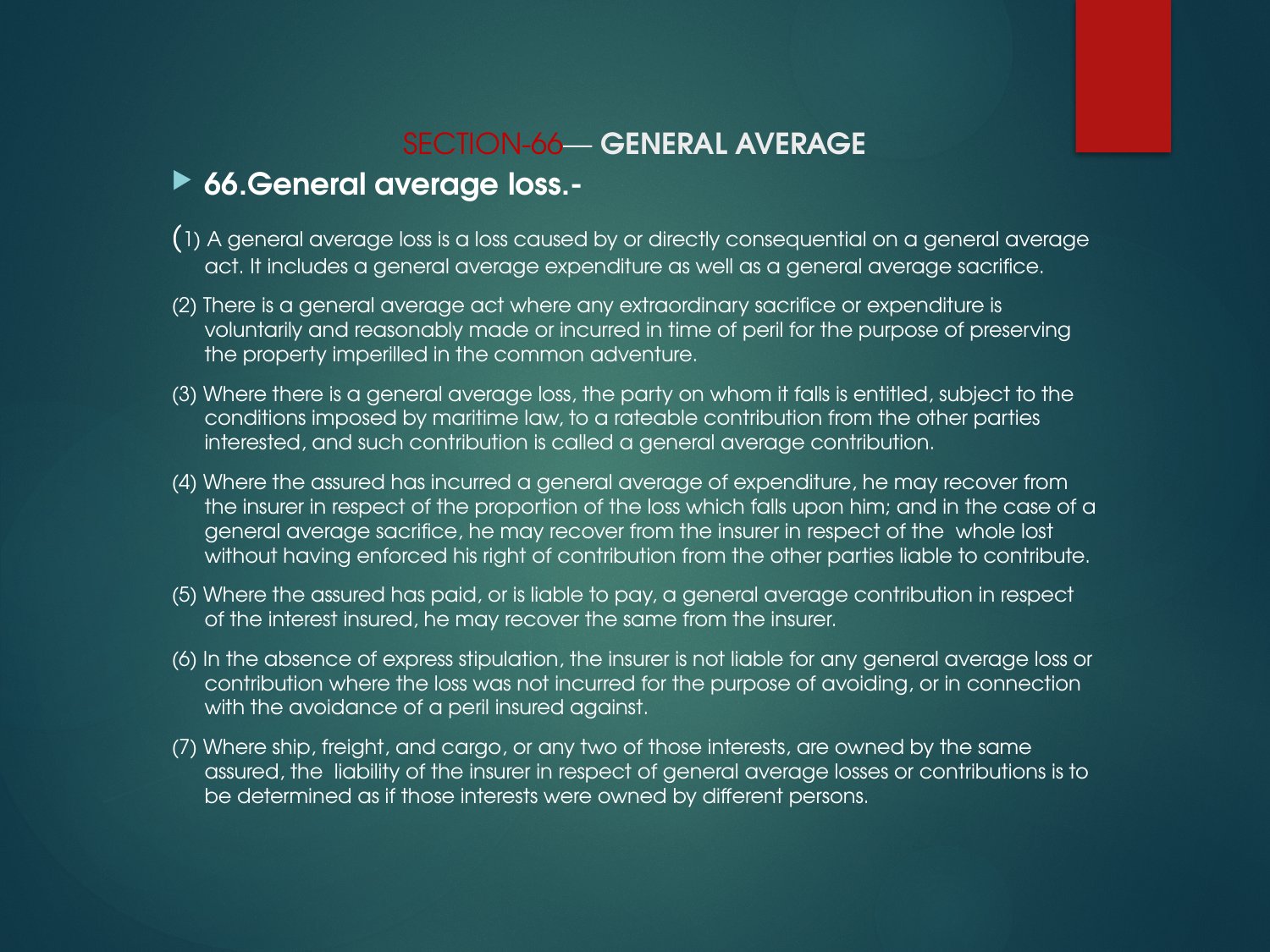

# SECTION-66— GENERAL AVERAGE
66.General average loss.-
(1) A general average loss is a loss caused by or directly consequential on a general average act. It includes a general average expenditure as well as a general average sacrifice.
(2) There is a general average act where any extraordinary sacrifice or expenditure is voluntarily and reasonably made or incurred in time of peril for the purpose of preserving the property imperilled in the common adventure.
(3) Where there is a general average loss, the party on whom it falls is entitled, subject to the conditions imposed by maritime law, to a rateable contribution from the other parties interested, and such contribution is called a general average contribution.
(4) Where the assured has incurred a general average of expenditure, he may recover from the insurer in respect of the proportion of the loss which falls upon him; and in the case of a general average sacrifice, he may recover from the insurer in respect of the  whole lost without having enforced his right of contribution from the other parties liable to contribute.
(5) Where the assured has paid, or is liable to pay, a general average contribution in respect of the interest insured, he may recover the same from the insurer.
(6) In the absence of express stipulation, the insurer is not liable for any general average loss or contribution where the loss was not incurred for the purpose of avoiding, or in connection with the avoidance of a peril insured against.
(7) Where ship, freight, and cargo, or any two of those interests, are owned by the same assured, the  liability of the insurer in respect of general average losses or contributions is to be determined as if those interests were owned by different persons.